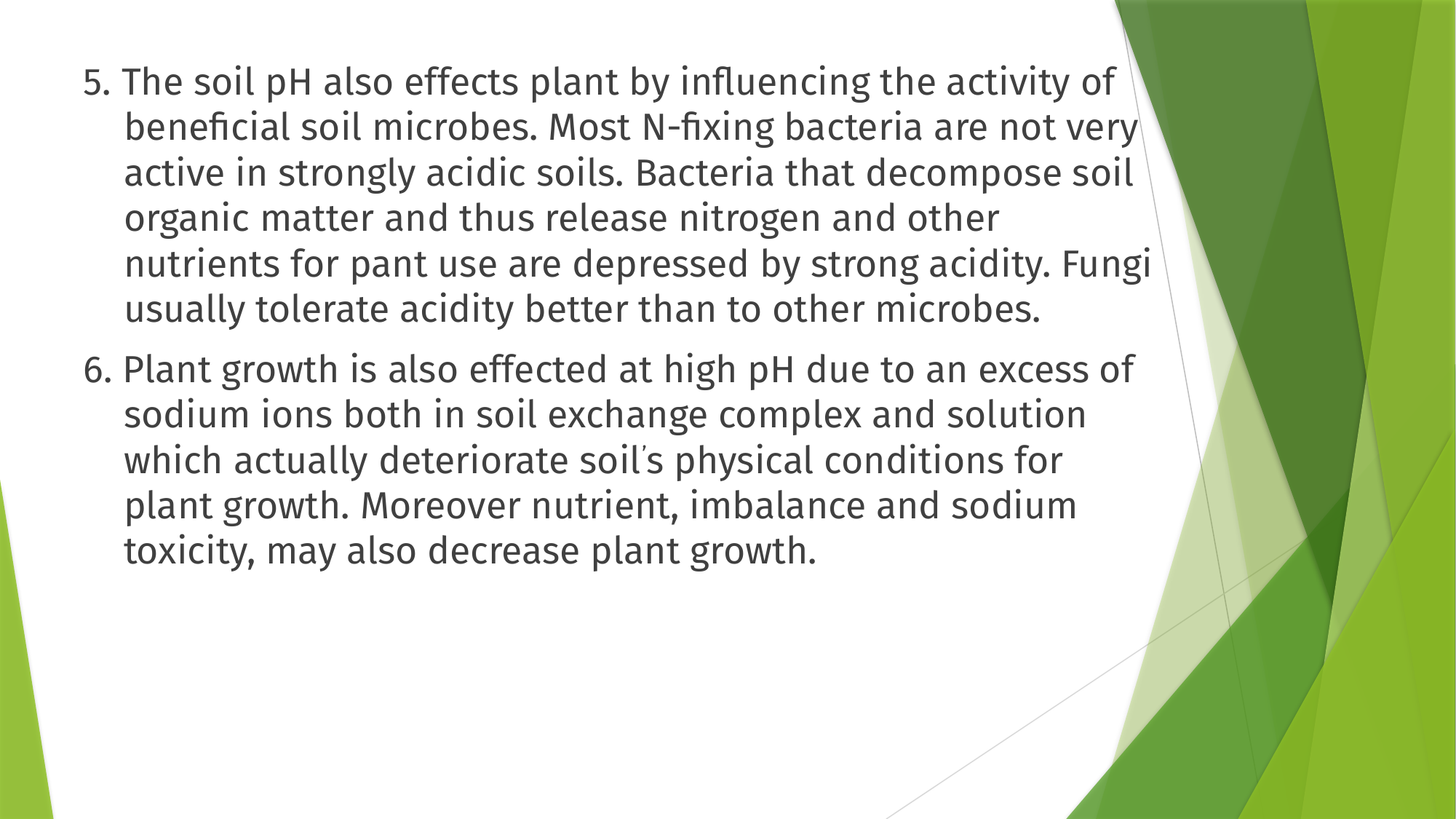

5. The soil pH also effects plant by influencing the activity of beneficial soil microbes. Most N-fixing bacteria are not very active in strongly acidic soils. Bacteria that decompose soil organic matter and thus release nitrogen and other nutrients for pant use are depressed by strong acidity. Fungi usually tolerate acidity better than to other microbes.
6. Plant growth is also effected at high pH due to an excess of sodium ions both in soil exchange complex and solution which actually deteriorate soil’s physical conditions for plant growth. Moreover nutrient, imbalance and sodium toxicity, may also decrease plant growth.